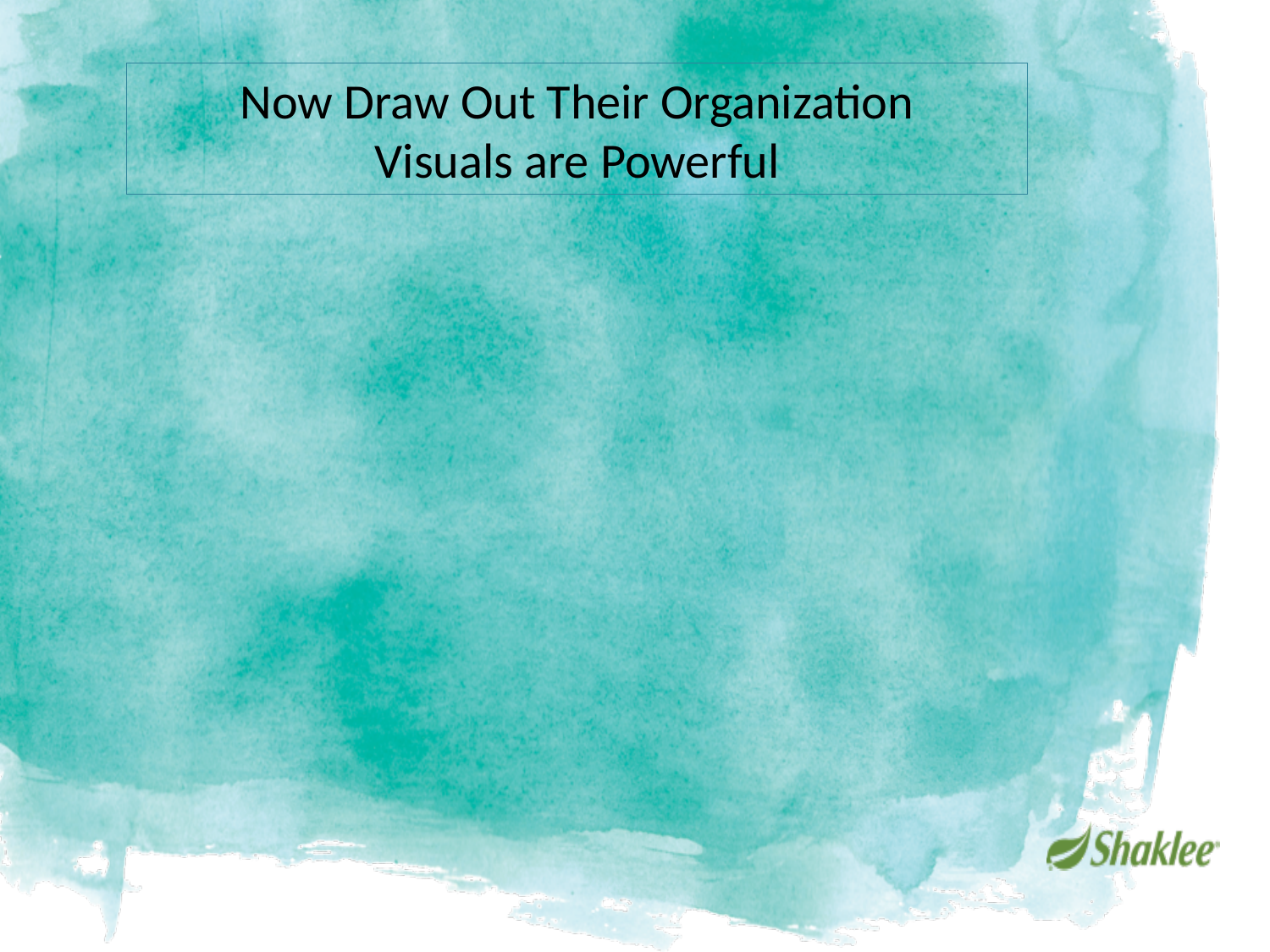

Now Draw Out Their Organization
Visuals are Powerful